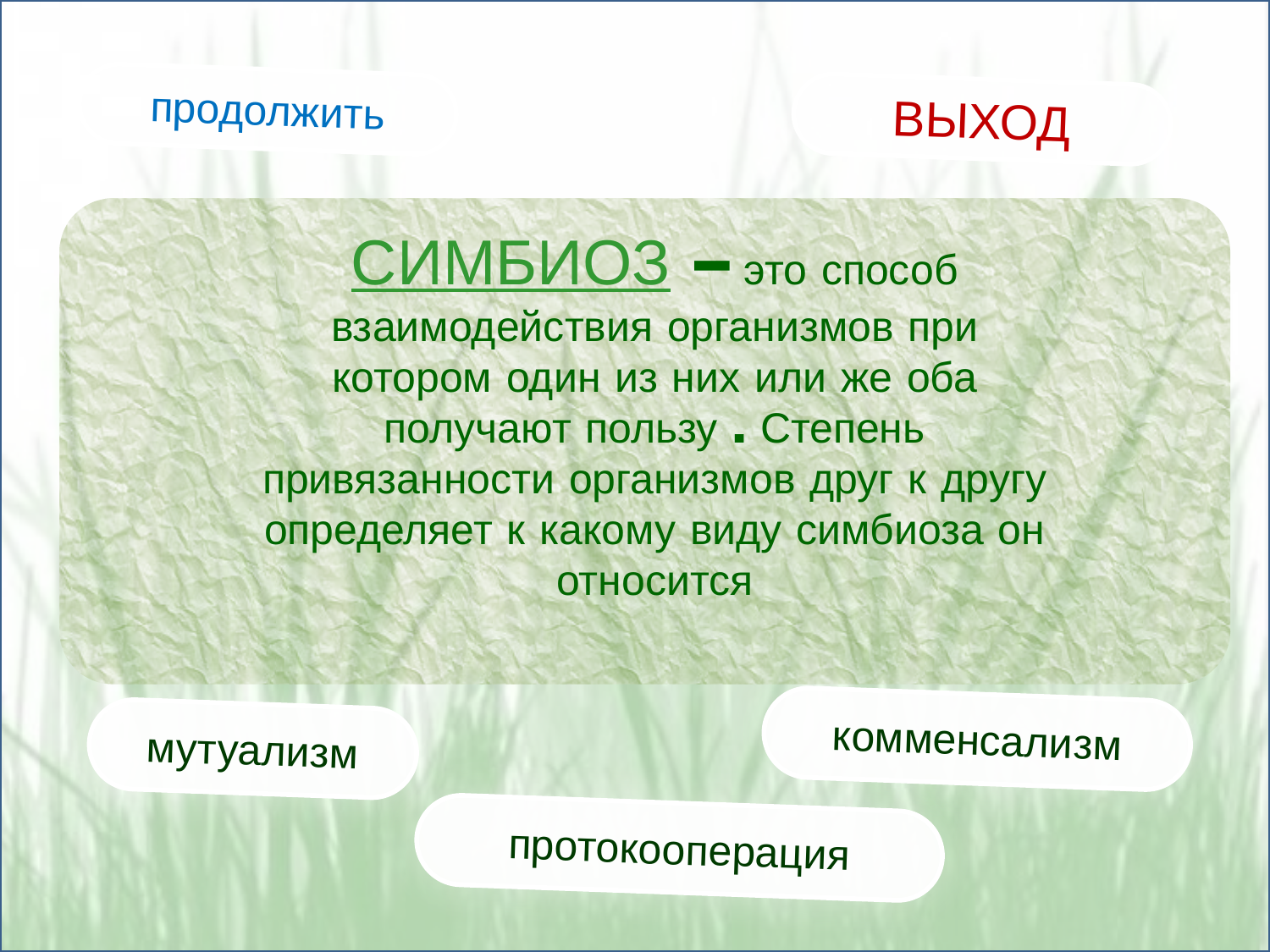

продолжить
ВЫХОД

СИМБИОЗ – это способ взаимодействия организмов при котором один из них или же оба получают пользу . Степень привязанности организмов друг к другу определяет к какому виду симбиоза он относится
комменсализм
мутуализм
протокооперация